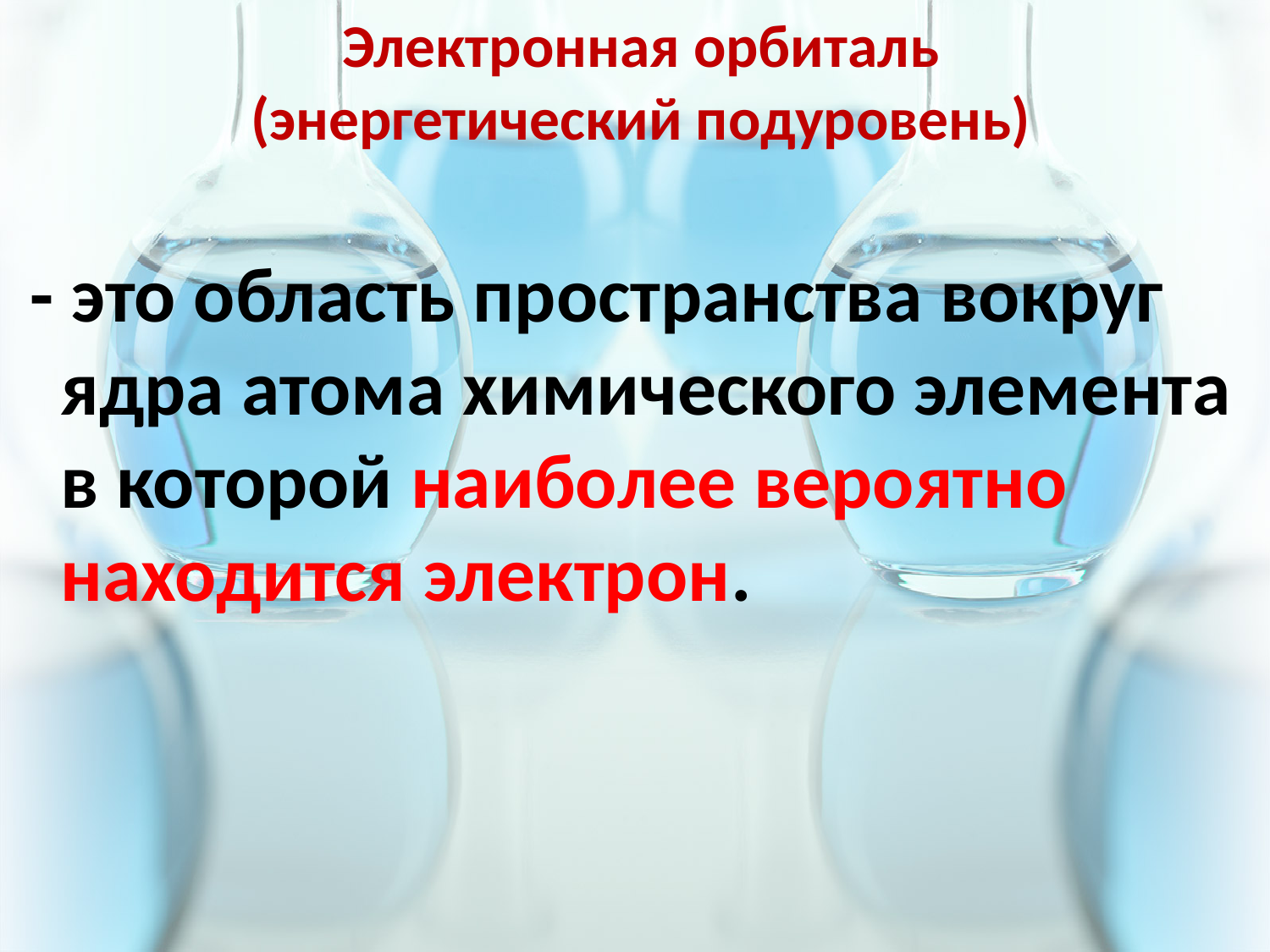

# Электронная орбиталь (энергетический подуровень)
 - это область пространства вокруг ядра атома химического элемента в которой наиболее вероятно находится электрон.